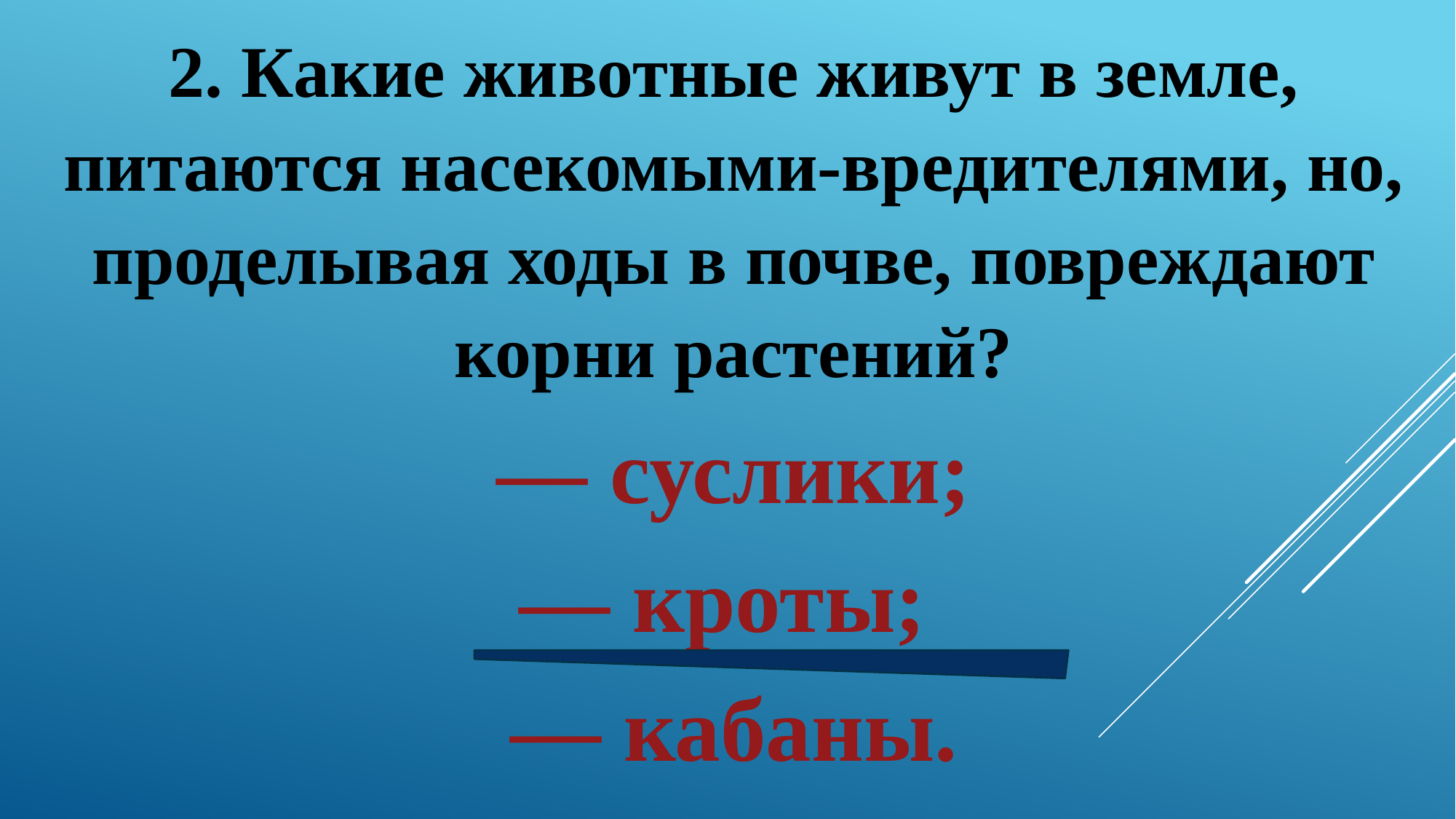

2. Какие животные живут в земле, питаются насекомыми-вредителями, но, проделывая ходы в почве, повреждают корни растений?
— суслики;
— кроты;
— кабаны.